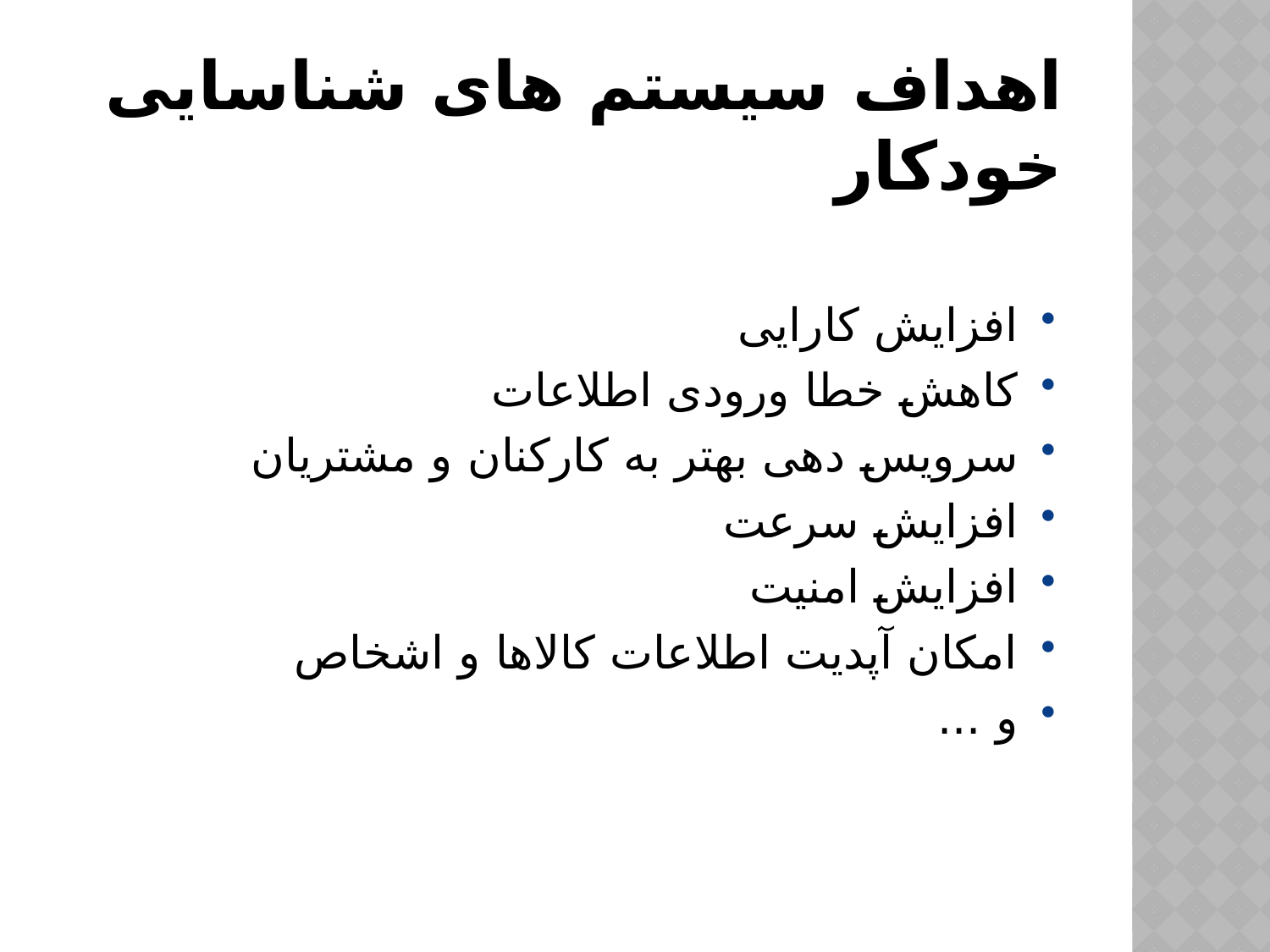

# اهداف سیستم های شناسایی خودکار

افزایش کارایی
کاهش خطا ورودی اطلاعات
سرویس دهی بهتر به کارکنان و مشتریان
افزایش سرعت
افزایش امنیت
امکان آپدیت اطلاعات کالاها و اشخاص
و ...